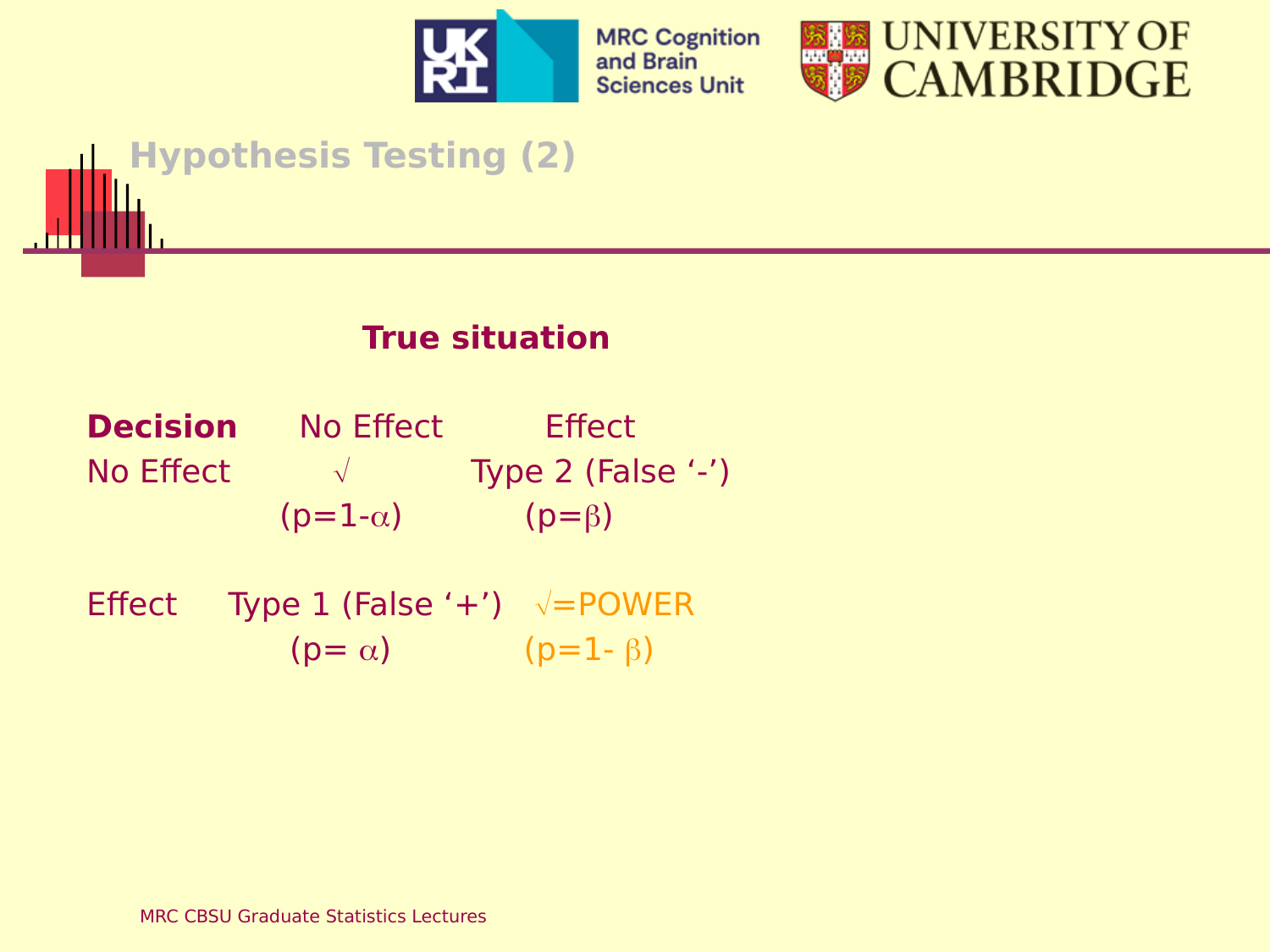

# Hypothesis Testing (2)

                          True situation

 Decision      No Effect          Effect
 No Effect          √            Type 2 (False ‘-’)
                    (p=1-α)            (p=β)

 Effect     Type 1 (False ‘+’)   √=POWER
                     (p= α)             (p=1- β)
MRC CBSU Graduate Statistics Lectures